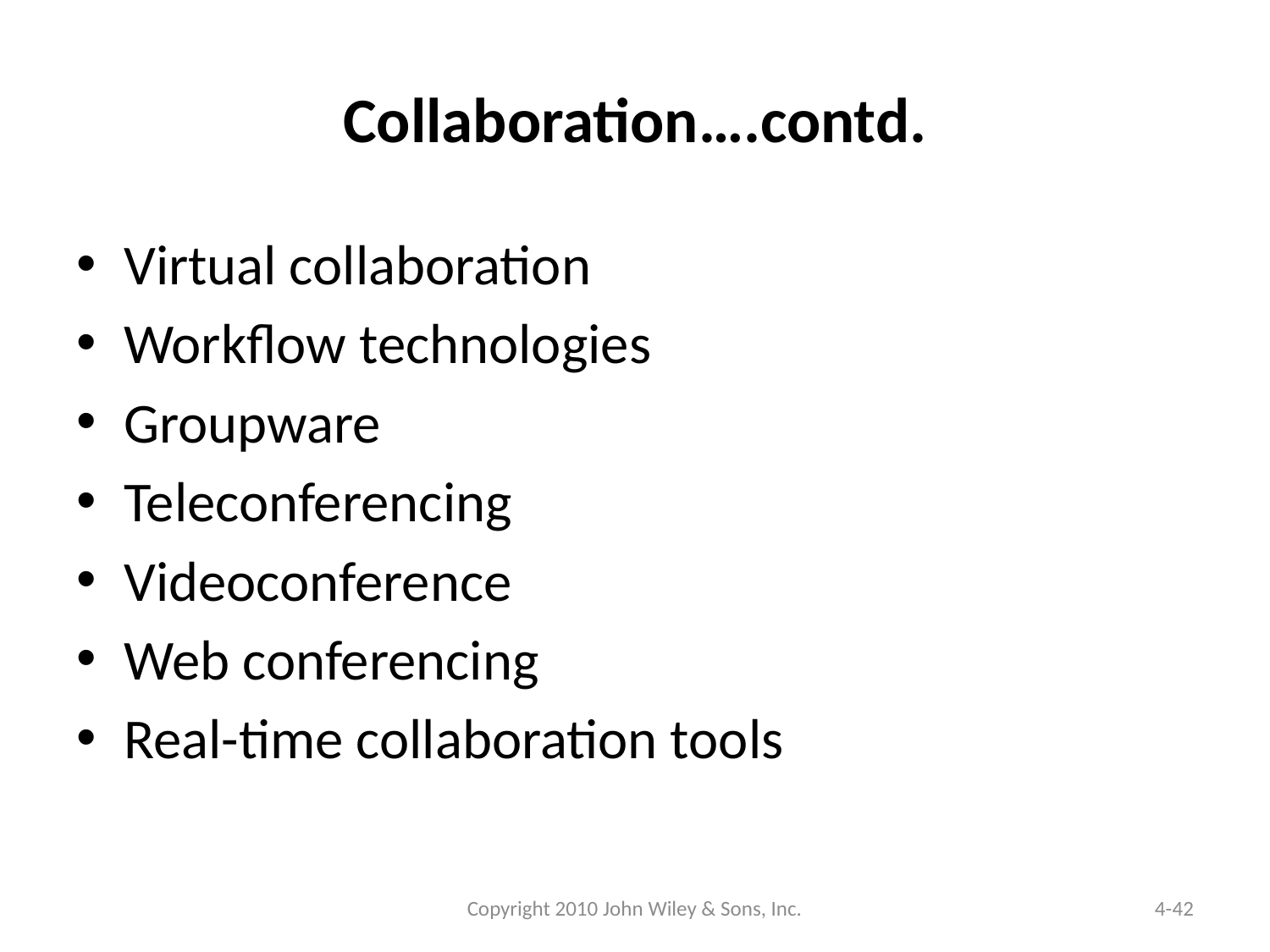

# Collaboration….contd.
Virtual collaboration
Workflow technologies
Groupware
Teleconferencing
Videoconference
Web conferencing
Real-time collaboration tools

Copyright 2010 John Wiley & Sons, Inc.
4-42